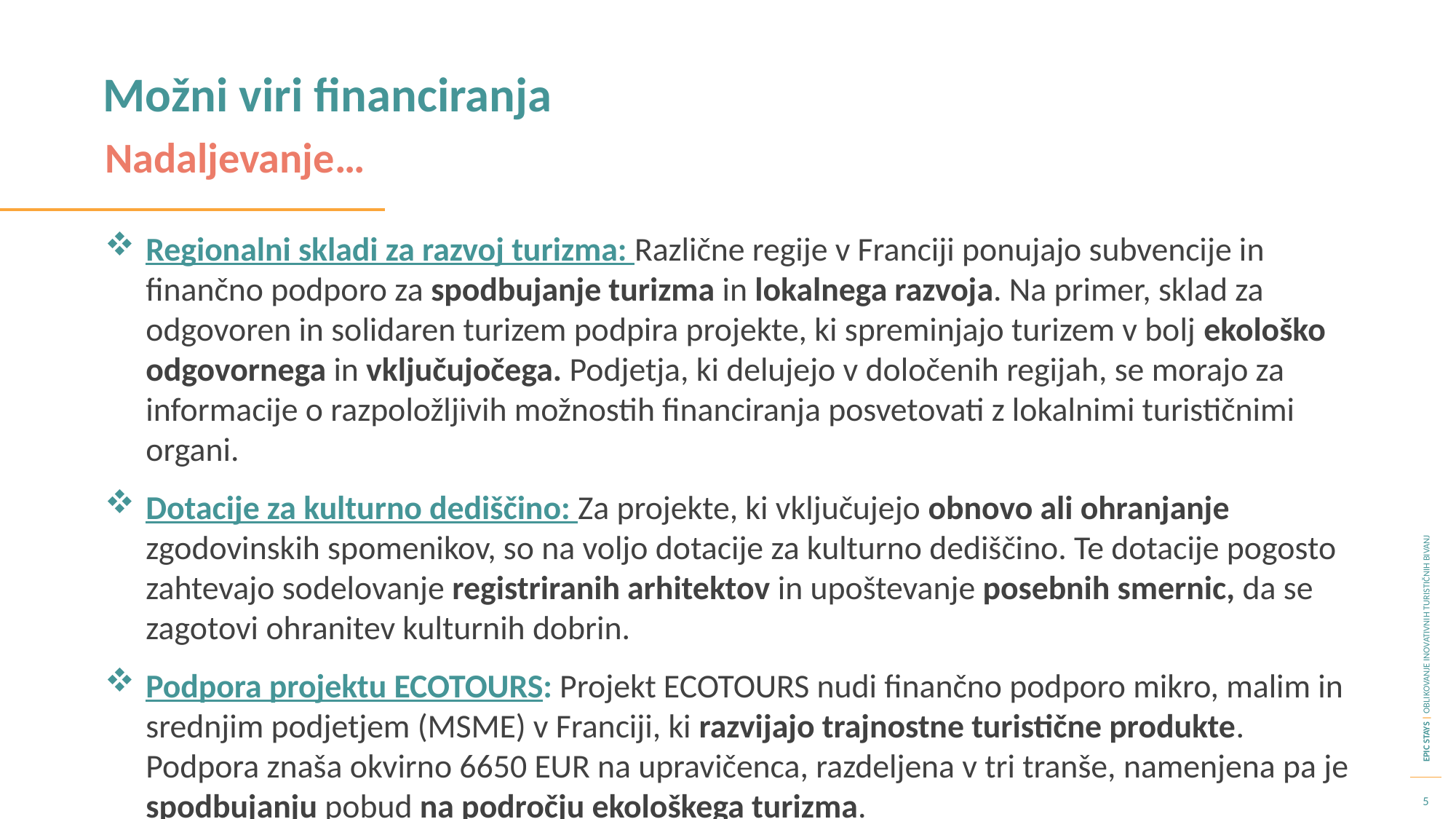

Možni viri financiranja
Nadaljevanje…
Regionalni skladi za razvoj turizma: Različne regije v Franciji ponujajo subvencije in finančno podporo za spodbujanje turizma in lokalnega razvoja. Na primer, sklad za odgovoren in solidaren turizem podpira projekte, ki spreminjajo turizem v bolj ekološko odgovornega in vključujočega. Podjetja, ki delujejo v določenih regijah, se morajo za informacije o razpoložljivih možnostih financiranja posvetovati z lokalnimi turističnimi organi.
Dotacije za kulturno dediščino: Za projekte, ki vključujejo obnovo ali ohranjanje zgodovinskih spomenikov, so na voljo dotacije za kulturno dediščino. Te dotacije pogosto zahtevajo sodelovanje registriranih arhitektov in upoštevanje posebnih smernic, da se zagotovi ohranitev kulturnih dobrin.
Podpora projektu ECOTOURS: Projekt ECOTOURS nudi finančno podporo mikro, malim in srednjim podjetjem (MSME) v Franciji, ki razvijajo trajnostne turistične produkte. Podpora znaša okvirno 6650 EUR na upravičenca, razdeljena v tri tranše, namenjena pa je spodbujanju pobud na področju ekološkega turizma.
5